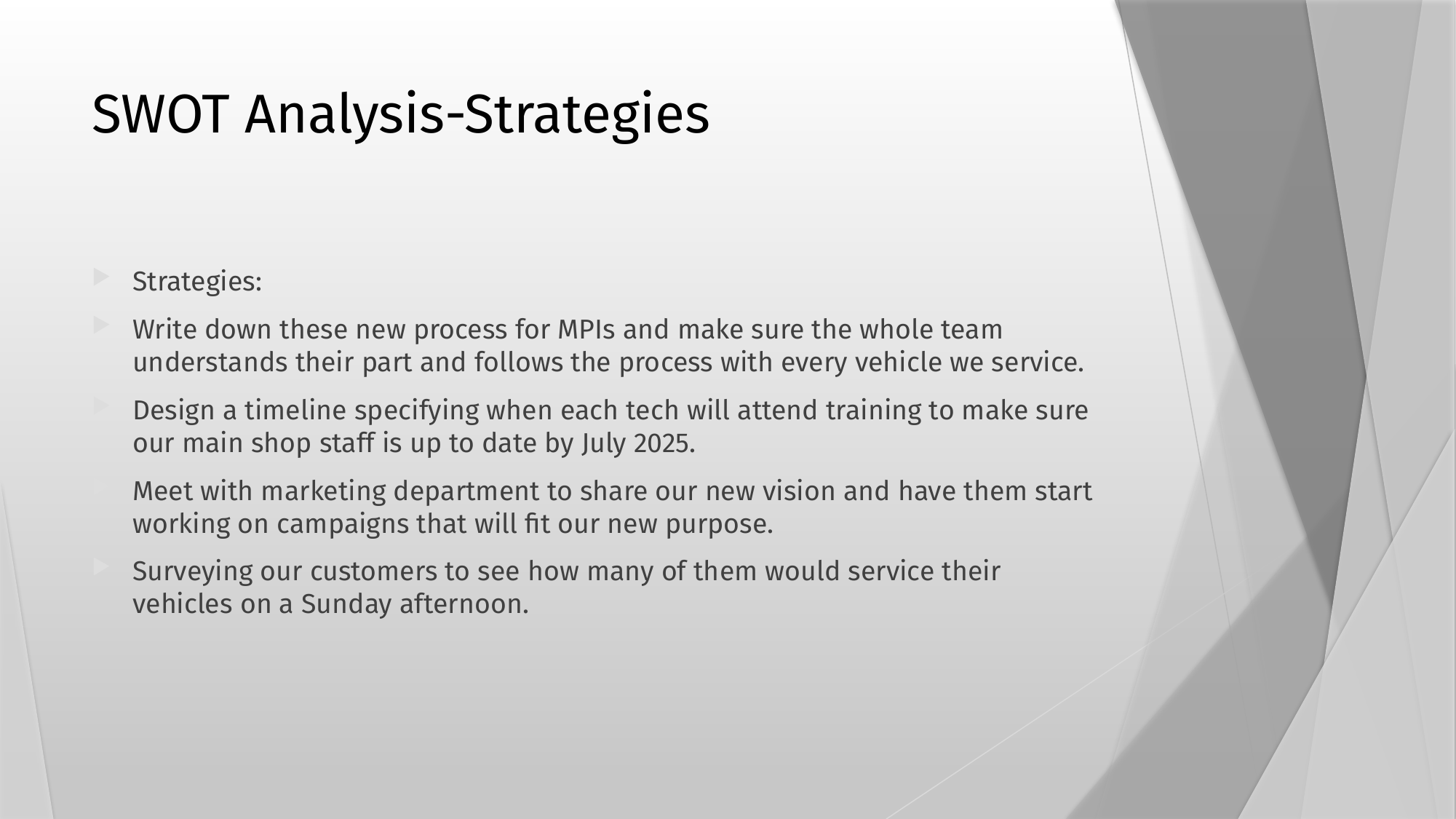

# SWOT Analysis-Strategies
Strategies:
Write down these new process for MPIs and make sure the whole team understands their part and follows the process with every vehicle we service.
Design a timeline specifying when each tech will attend training to make sure our main shop staff is up to date by July 2025.
Meet with marketing department to share our new vision and have them start working on campaigns that will fit our new purpose.
Surveying our customers to see how many of them would service their vehicles on a Sunday afternoon.